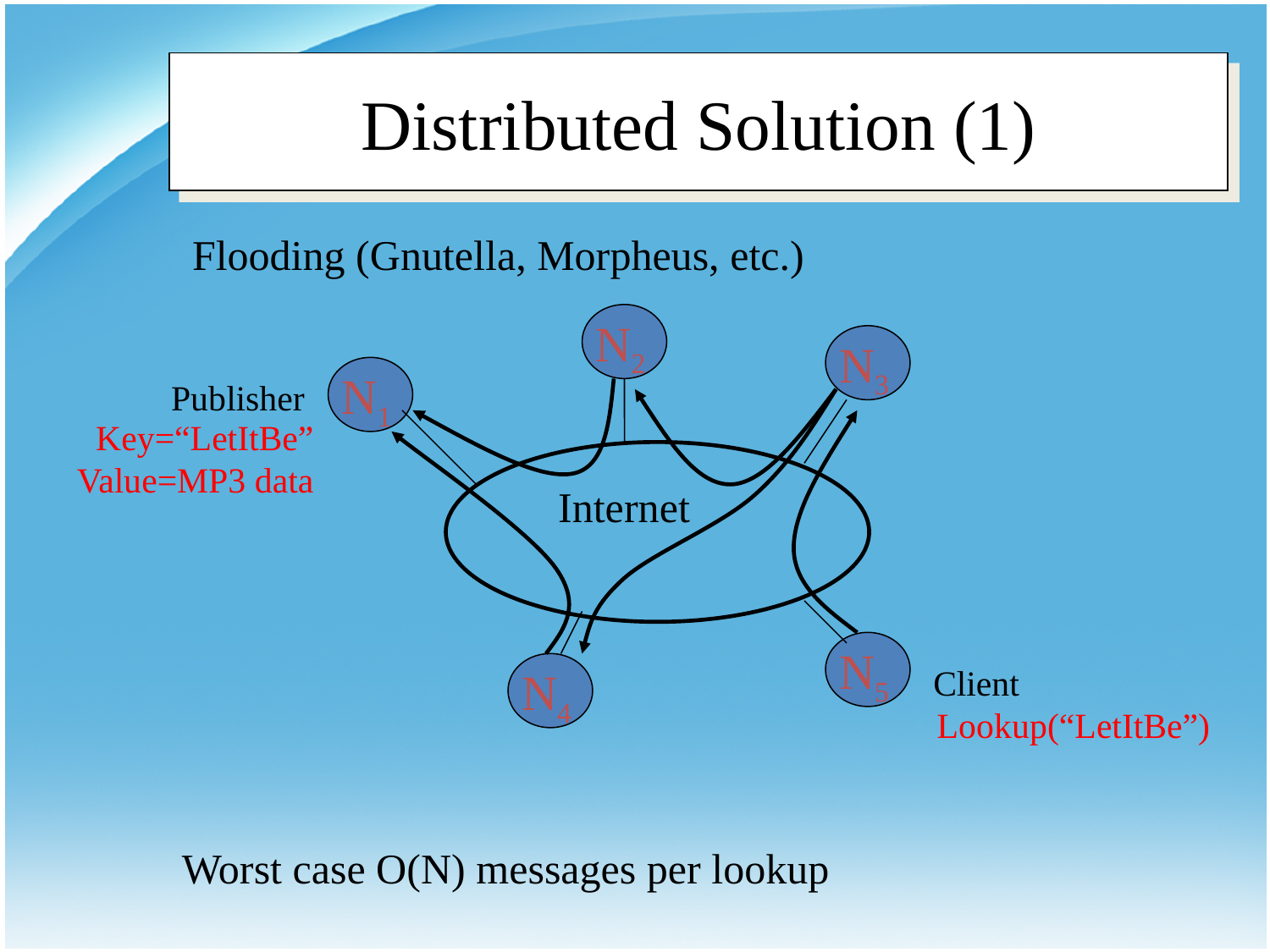

Distributed Solution (1)
Flooding (Gnutella, Morpheus, etc.)

N2

N3

N1
Publisher

Key=“LetItBe”
Value=MP3 data

Internet

N5

N4
Client
Lookup(“LetItBe”)
	Worst case O(N) messages per lookup